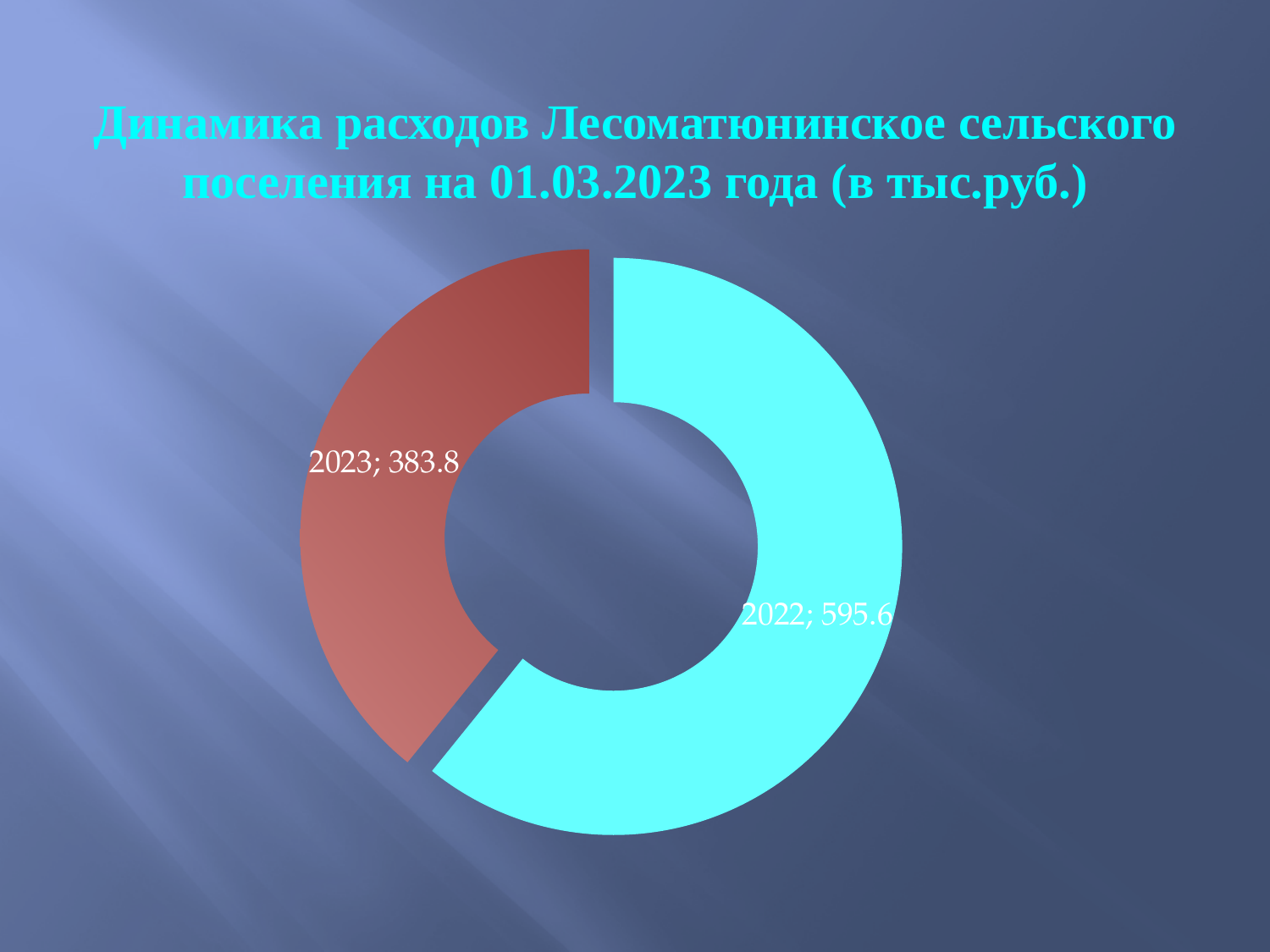

# Динамика расходов Лесоматюнинское сельского поселения на 01.03.2023 года (в тыс.руб.)

### Chart

| Category | Столбец1 |
|---|---|
| 2022 | 595.6 |
| 2023 | 383.8 |